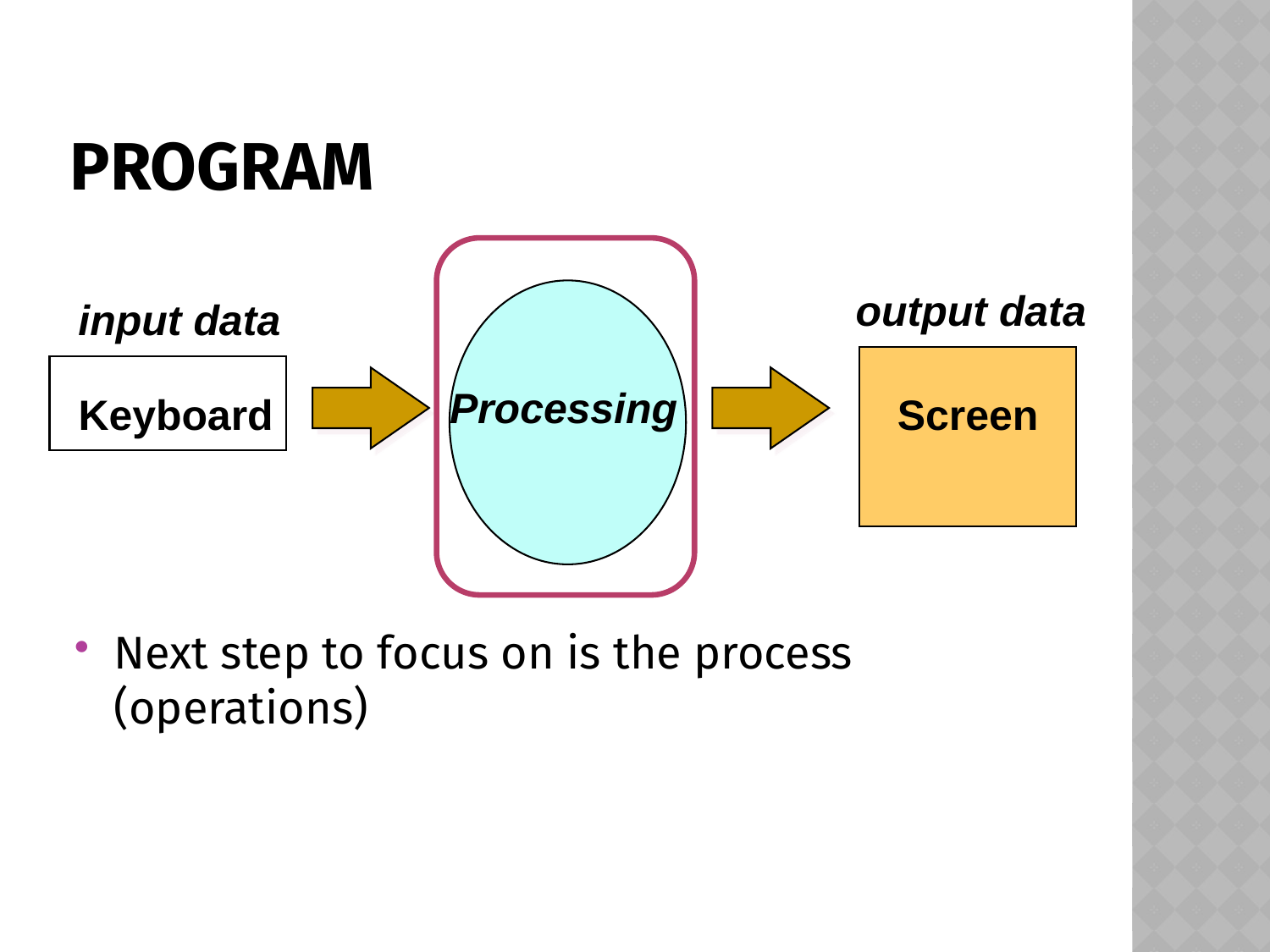

# Program

Next step to focus on is the process (operations)

output data

input data

Processing
Keyboard
Screen